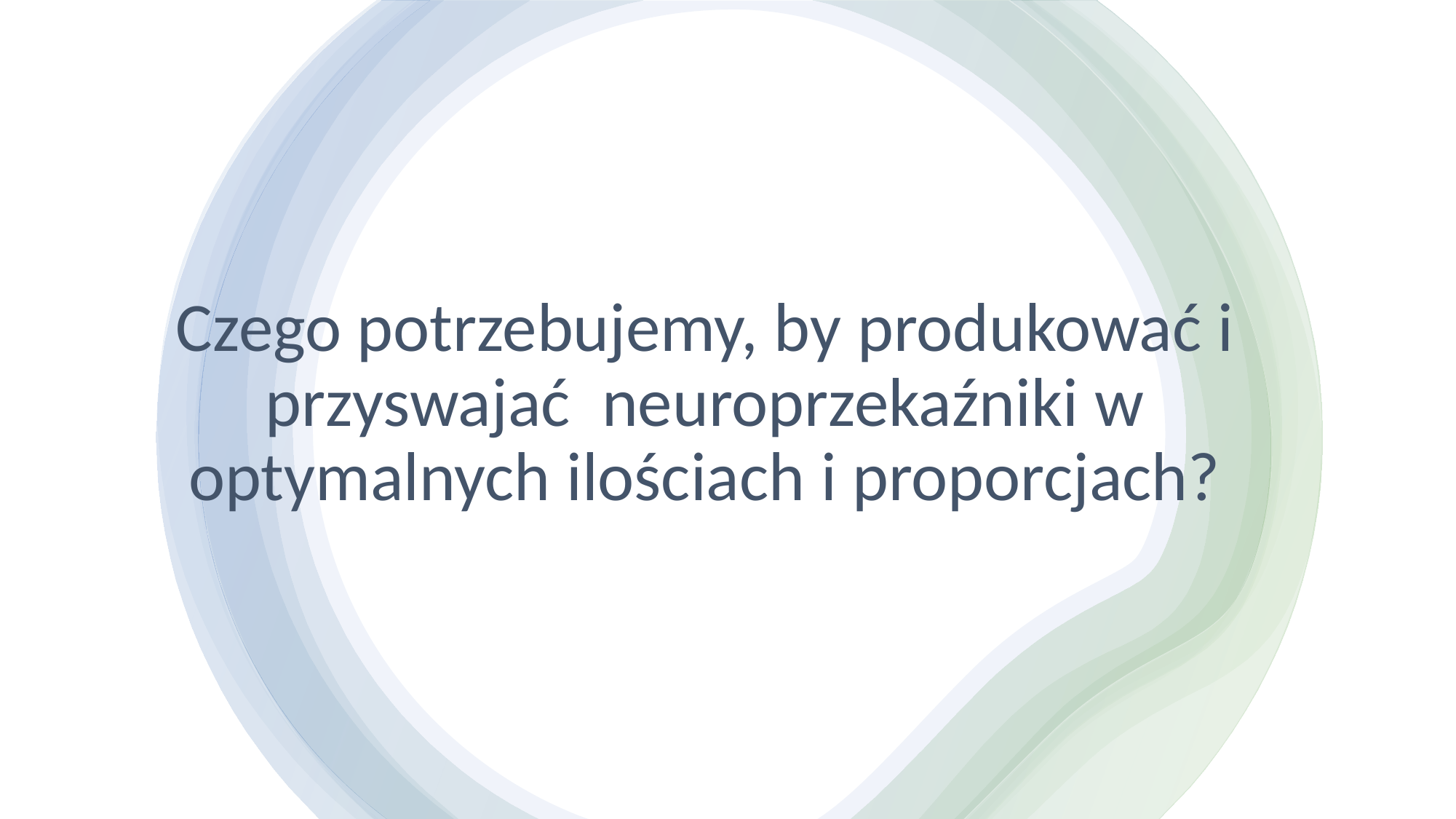

# Czego potrzebujemy, by produkować i przyswajać  neuroprzekaźniki w optymalnych ilościach i proporcjach?